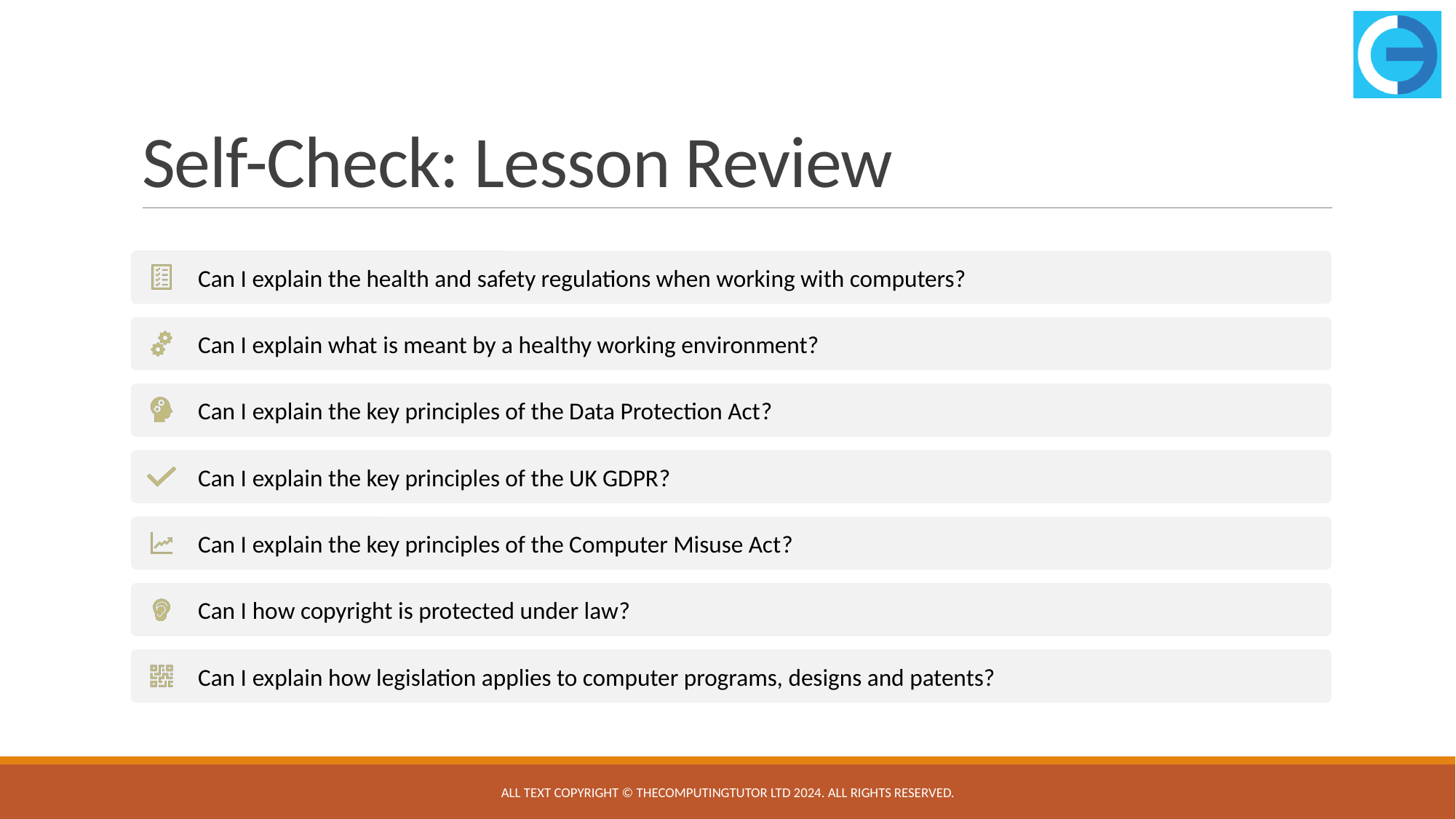

# Self-Check: Lesson Review
Can I explain the health and safety regulations when working with computers?
Can I explain what is meant by a healthy working environment?
Can I explain the key principles of the Data Protection Act?
Can I explain the key principles of the UK GDPR?
Can I explain the key principles of the Computer Misuse Act?
Can I how copyright is protected under law?
Can I explain how legislation applies to computer programs, designs and patents?
All text copyright © TheComputingTutor Ltd 2024. All rights Reserved.